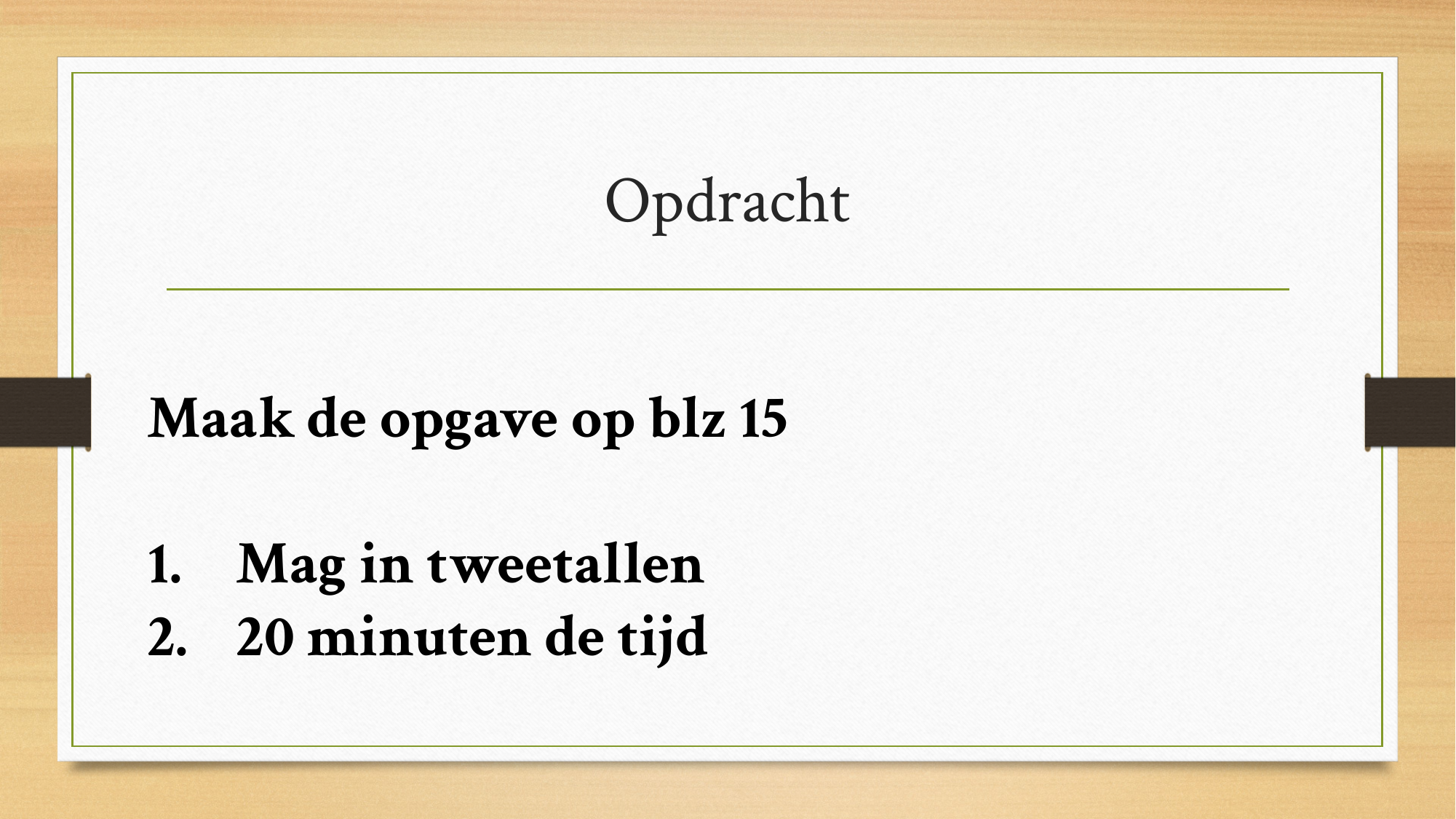

# Opdracht
Maak de opgave op blz 15

Mag in tweetallen
20 minuten de tijd